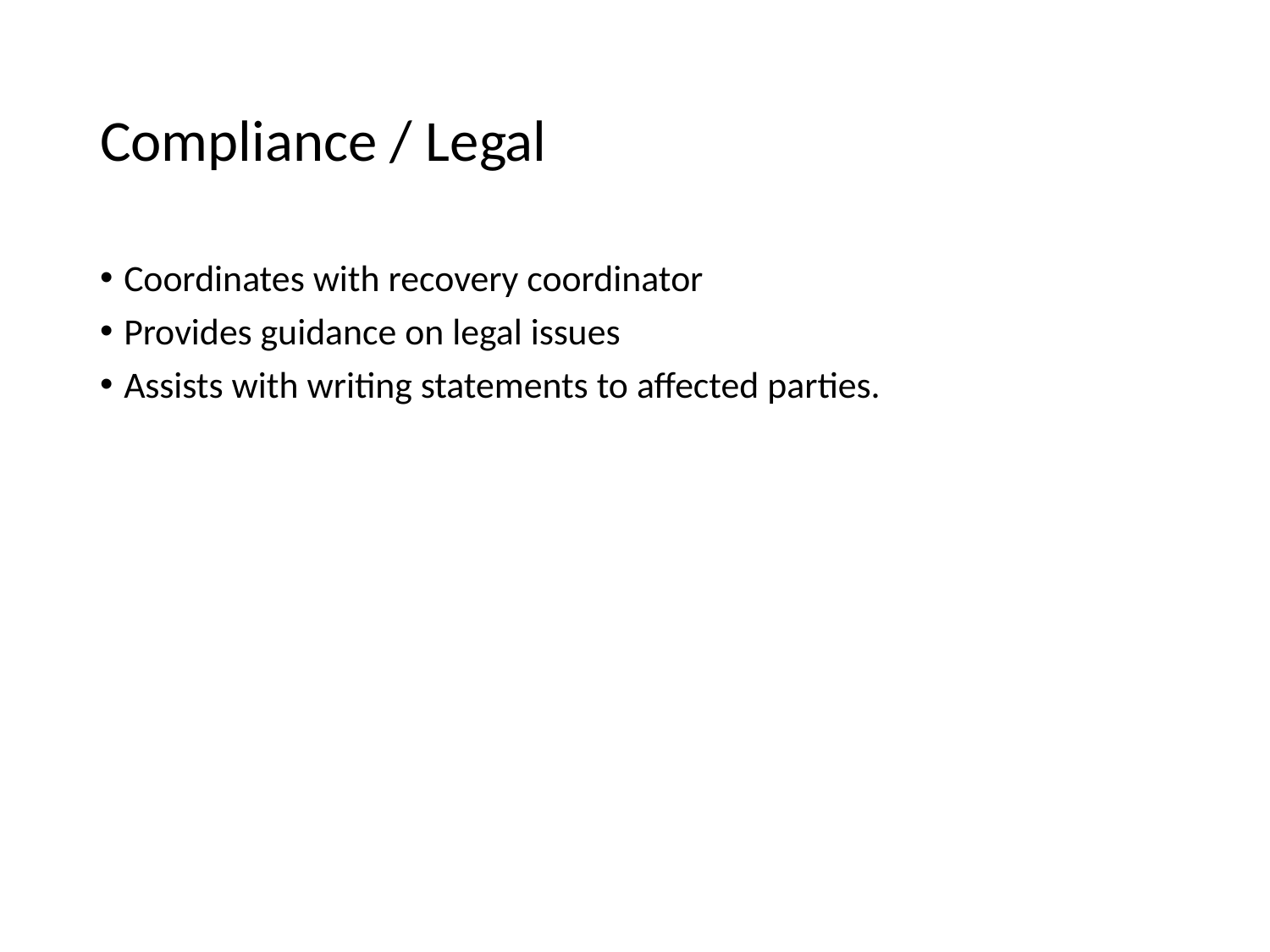

# Compliance / Legal
Coordinates with recovery coordinator
Provides guidance on legal issues
Assists with writing statements to affected parties.